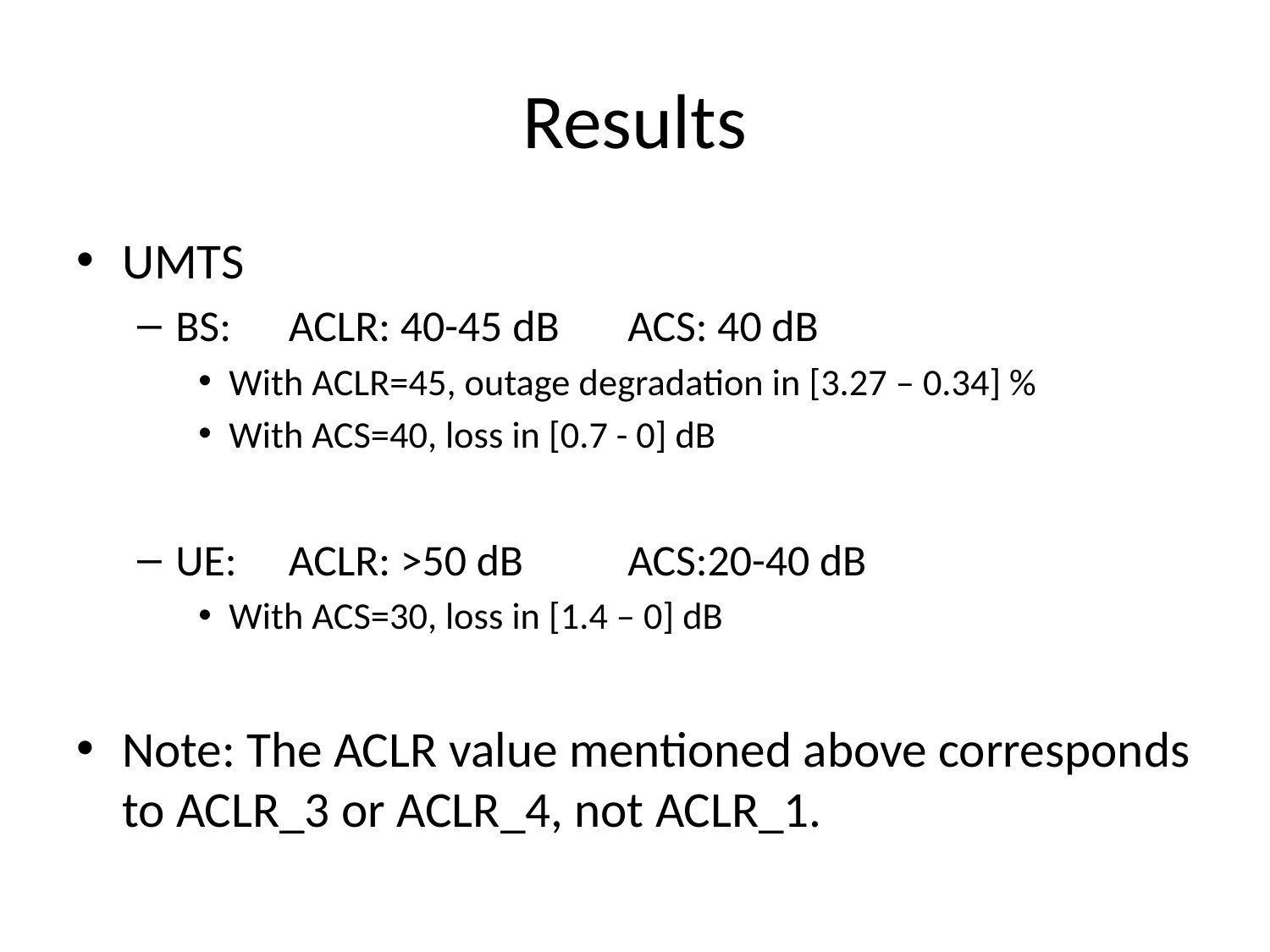

# Results
UMTS
BS: 	ACLR: 40-45 dB	ACS: 40 dB
With ACLR=45, outage degradation in [3.27 – 0.34] %
With ACS=40, loss in [0.7 - 0] dB

UE: 	ACLR: >50 dB		ACS:20-40 dB
With ACS=30, loss in [1.4 – 0] dB

Note: The ACLR value mentioned above corresponds to ACLR_3 or ACLR_4, not ACLR_1.